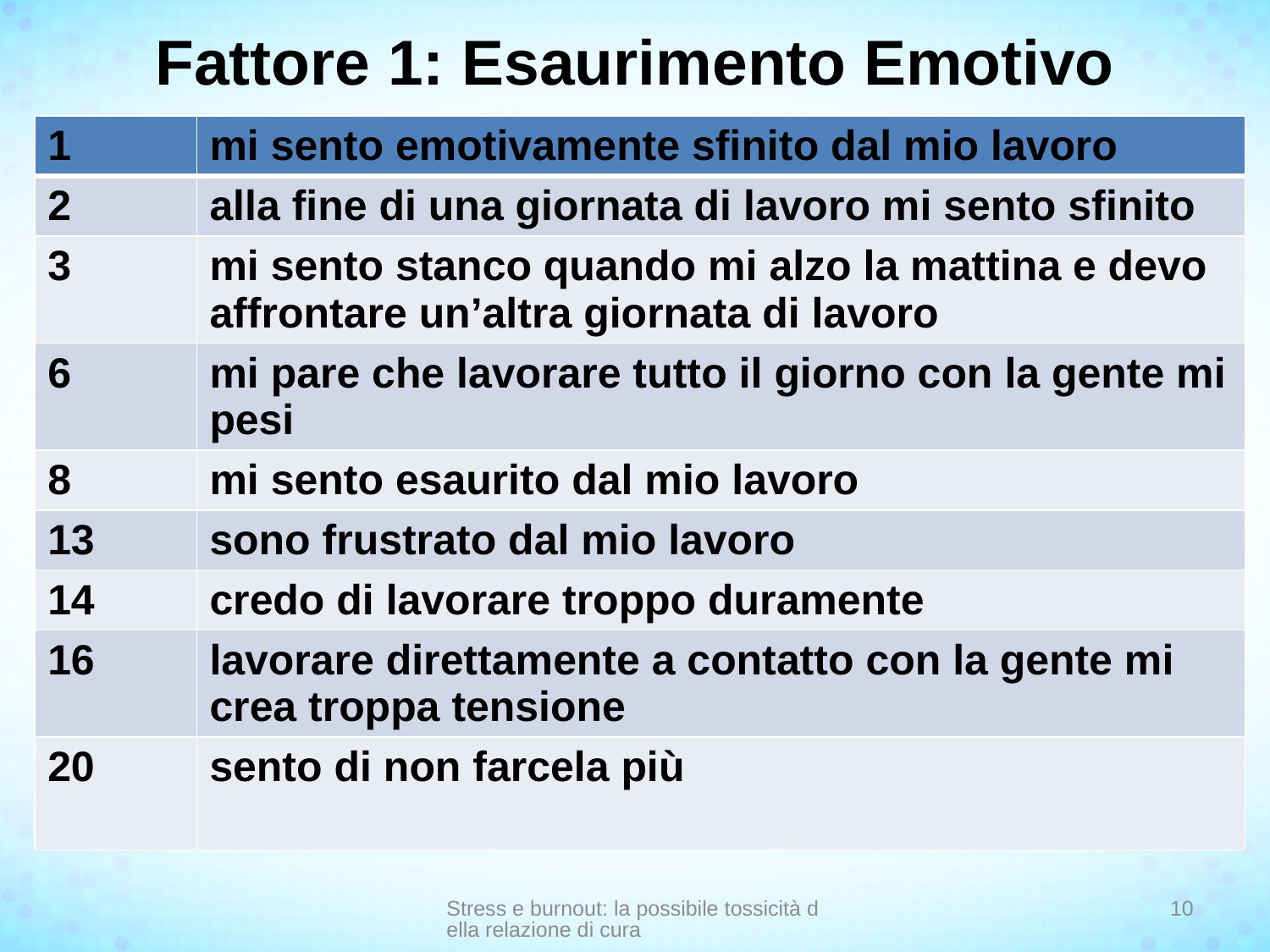

# Fattore 1: Esaurimento Emotivo
| 1 | mi sento emotivamente sfinito dal mio lavoro |
| --- | --- |
| 2 | alla fine di una giornata di lavoro mi sento sfinito |
| 3 | mi sento stanco quando mi alzo la mattina e devo affrontare un’altra giornata di lavoro |
| 6 | mi pare che lavorare tutto il giorno con la gente mi pesi |
| 8 | mi sento esaurito dal mio lavoro |
| 13 | sono frustrato dal mio lavoro |
| 14 | credo di lavorare troppo duramente |
| 16 | lavorare direttamente a contatto con la gente mi crea troppa tensione |
| 20 | sento di non farcela più |
Stress e burnout: la possibile tossicità della relazione di cura
10